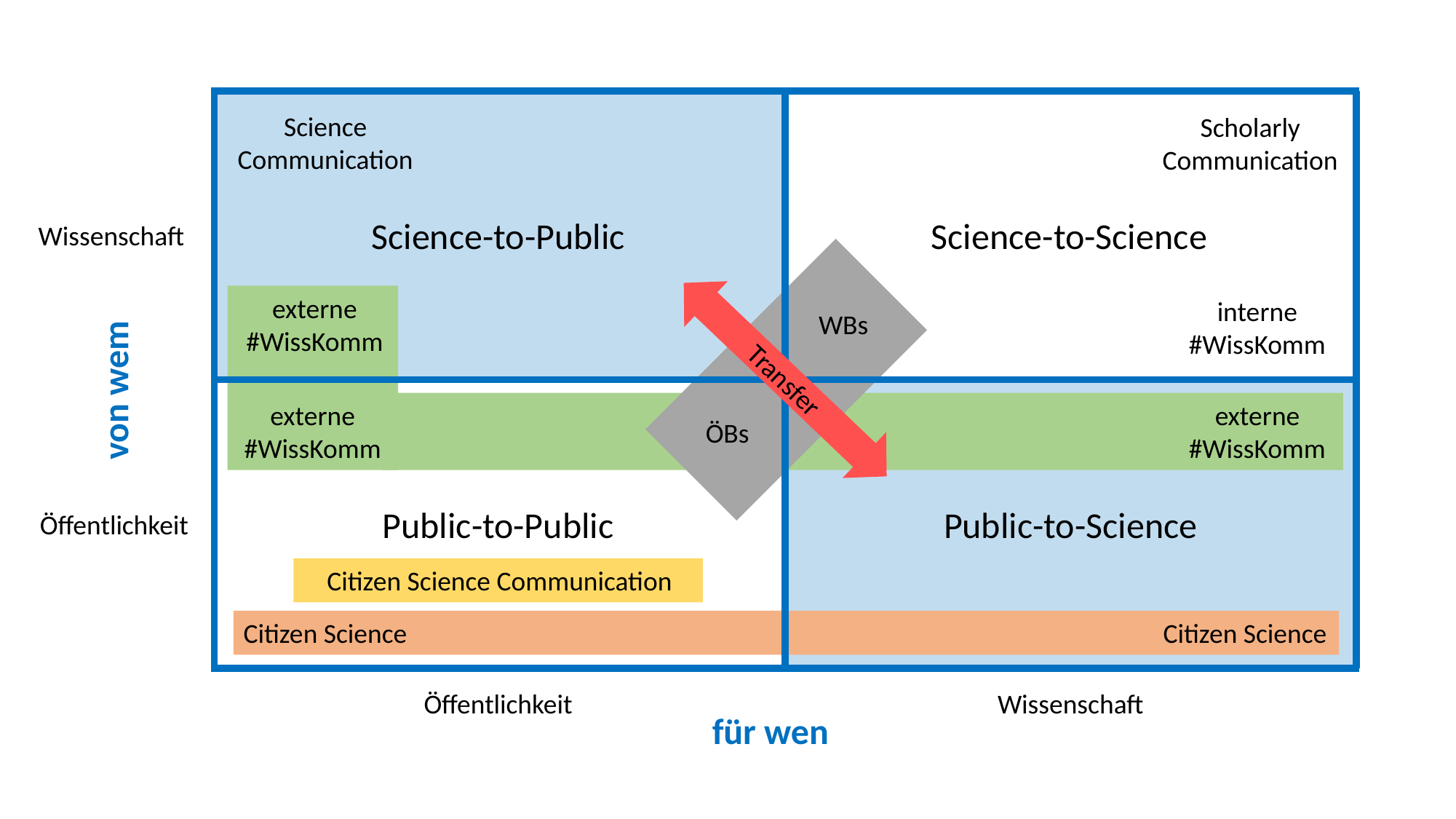

Science Communication
Scholarly Communication
Science-to-Public
Science-to-Science
Wissenschaft

externe #WissKomm
interne #WissKomm
WBs
Transfer
von wem

externe #WissKomm

externe #WissKomm
ÖBs
Public-to-Public
Public-to-Science
Öffentlichkeit
Citizen Science Communication

Citizen Science
Citizen Science
Öffentlichkeit
Wissenschaft
für wen